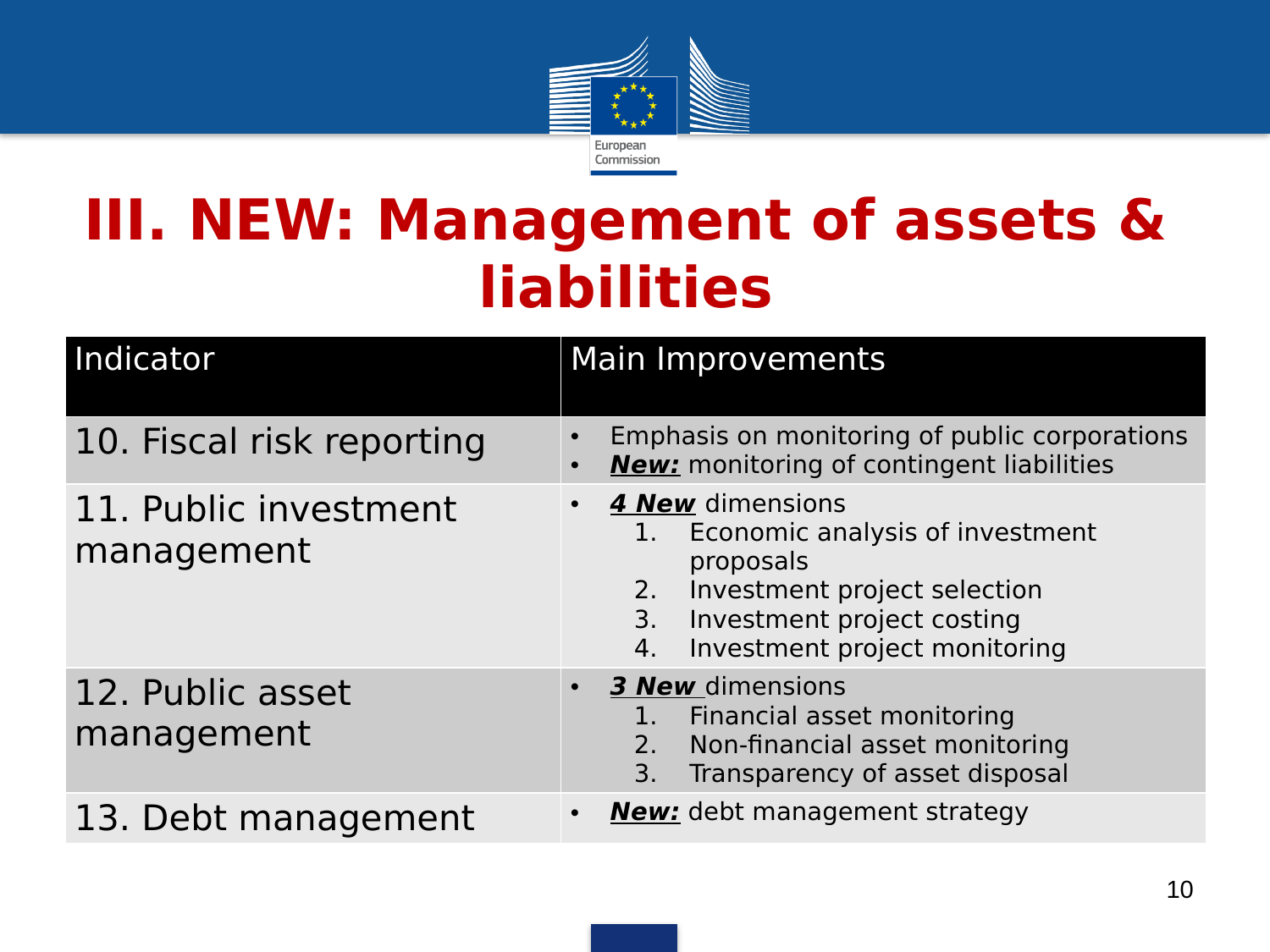

# III. NEW: Management of assets & liabilities
| Indicator | Main Improvements |
| --- | --- |
| 10. Fiscal risk reporting | Emphasis on monitoring of public corporations New: monitoring of contingent liabilities |
| 11. Public investment management | 4 New dimensions Economic analysis of investment proposals Investment project selection Investment project costing Investment project monitoring |
| 12. Public asset management | 3 New dimensions Financial asset monitoring Non-financial asset monitoring Transparency of asset disposal |
| 13. Debt management | New: debt management strategy |
10